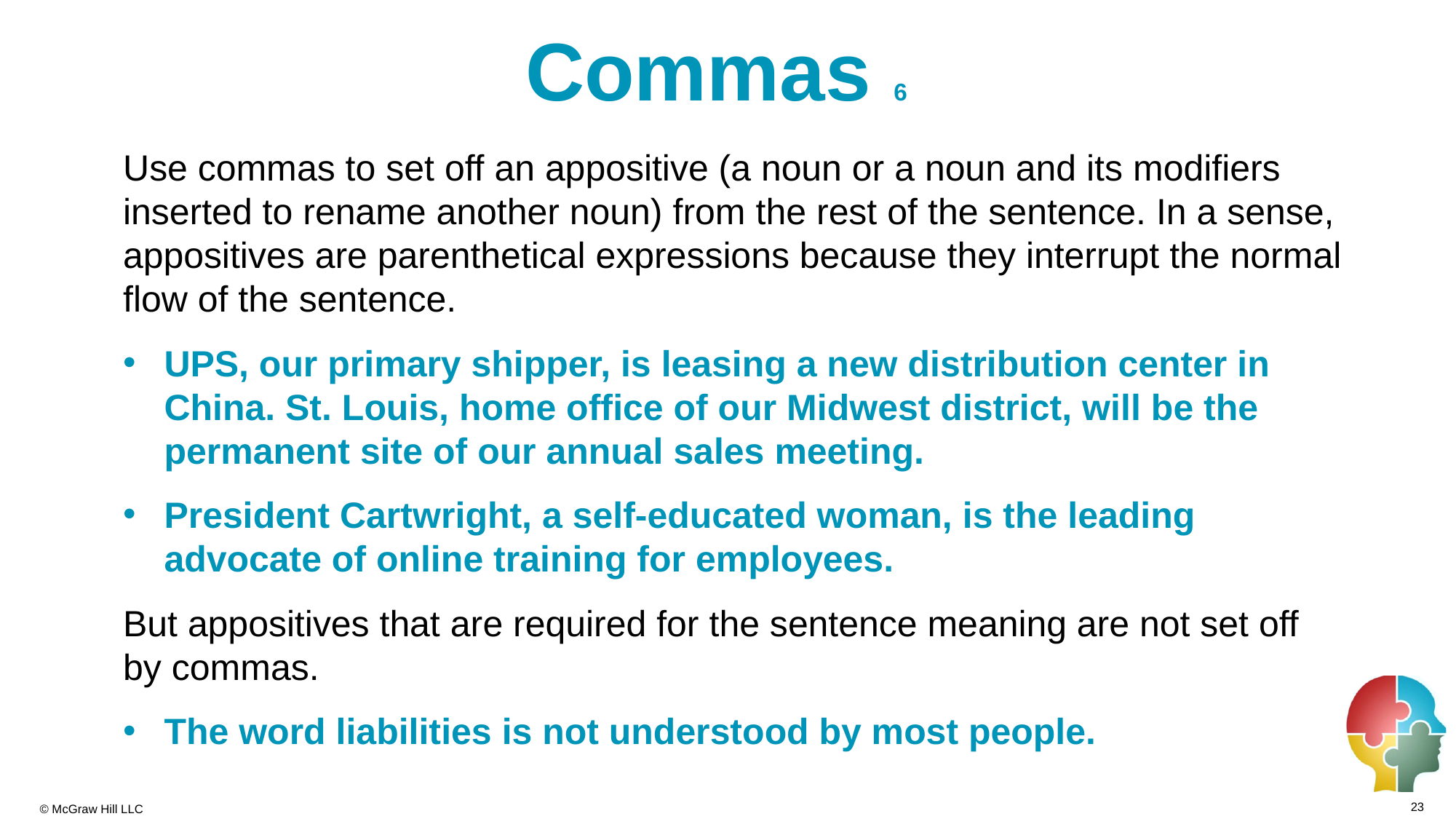

# Commas 6
Use commas to set off an appositive (a noun or a noun and its modifiers inserted to rename another noun) from the rest of the sentence. In a sense, appositives are parenthetical expressions because they interrupt the normal flow of the sentence.
UPS, our primary shipper, is leasing a new distribution center in China. St. Louis, home office of our Midwest district, will be the permanent site of our annual sales meeting.
President Cartwright, a self-educated woman, is the leading advocate of online training for employees.
But appositives that are required for the sentence meaning are not set off by commas.
The word liabilities is not understood by most people.
23